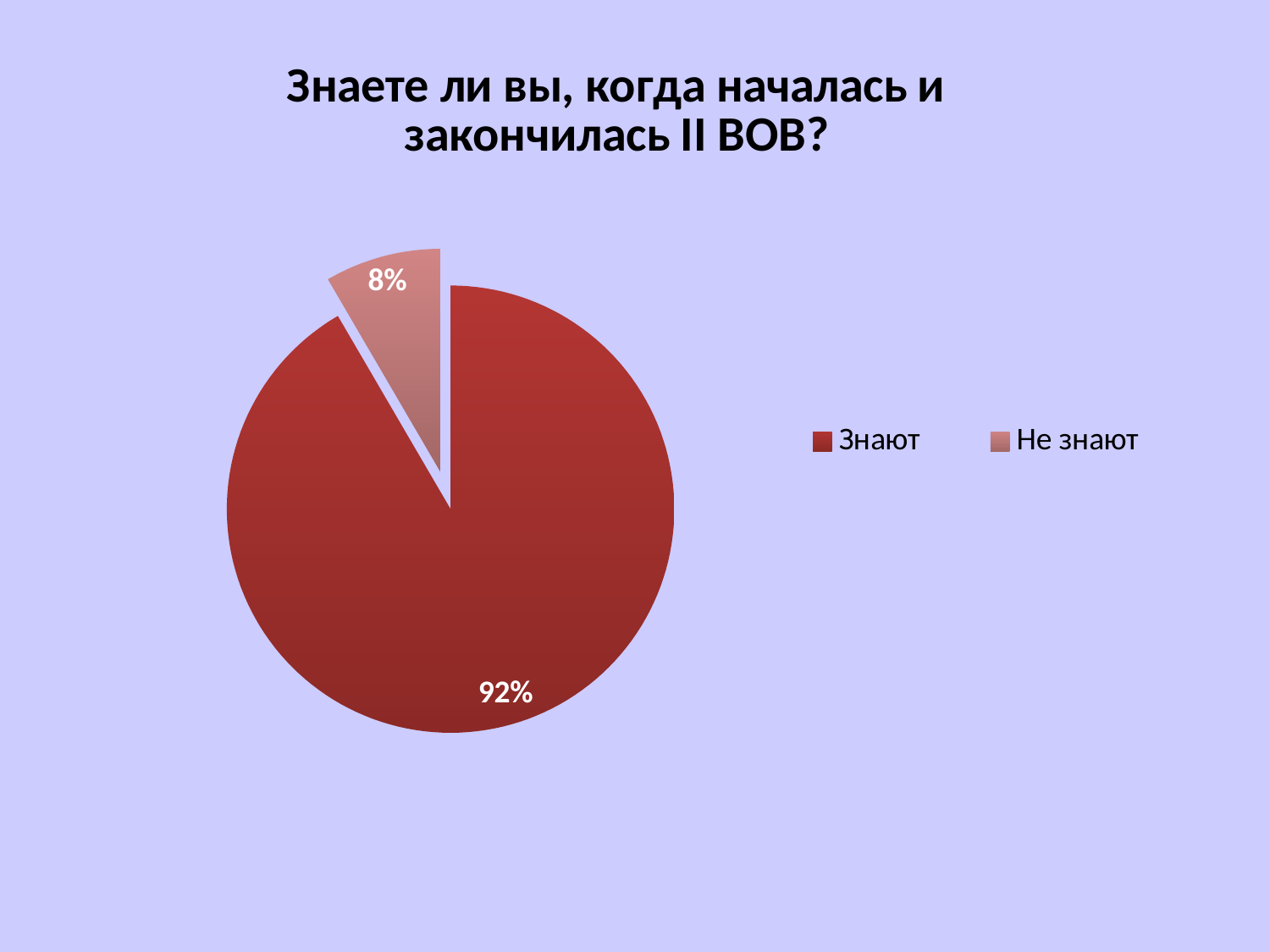

### Chart: Знаете ли вы, когда началась и закончилась II ВОВ?

| Category | Знаете ли вы, когда началась и закончилась II ВОВ? |
|---|---|
| Знают | 218.0 |
| Не знают | 20.0 |